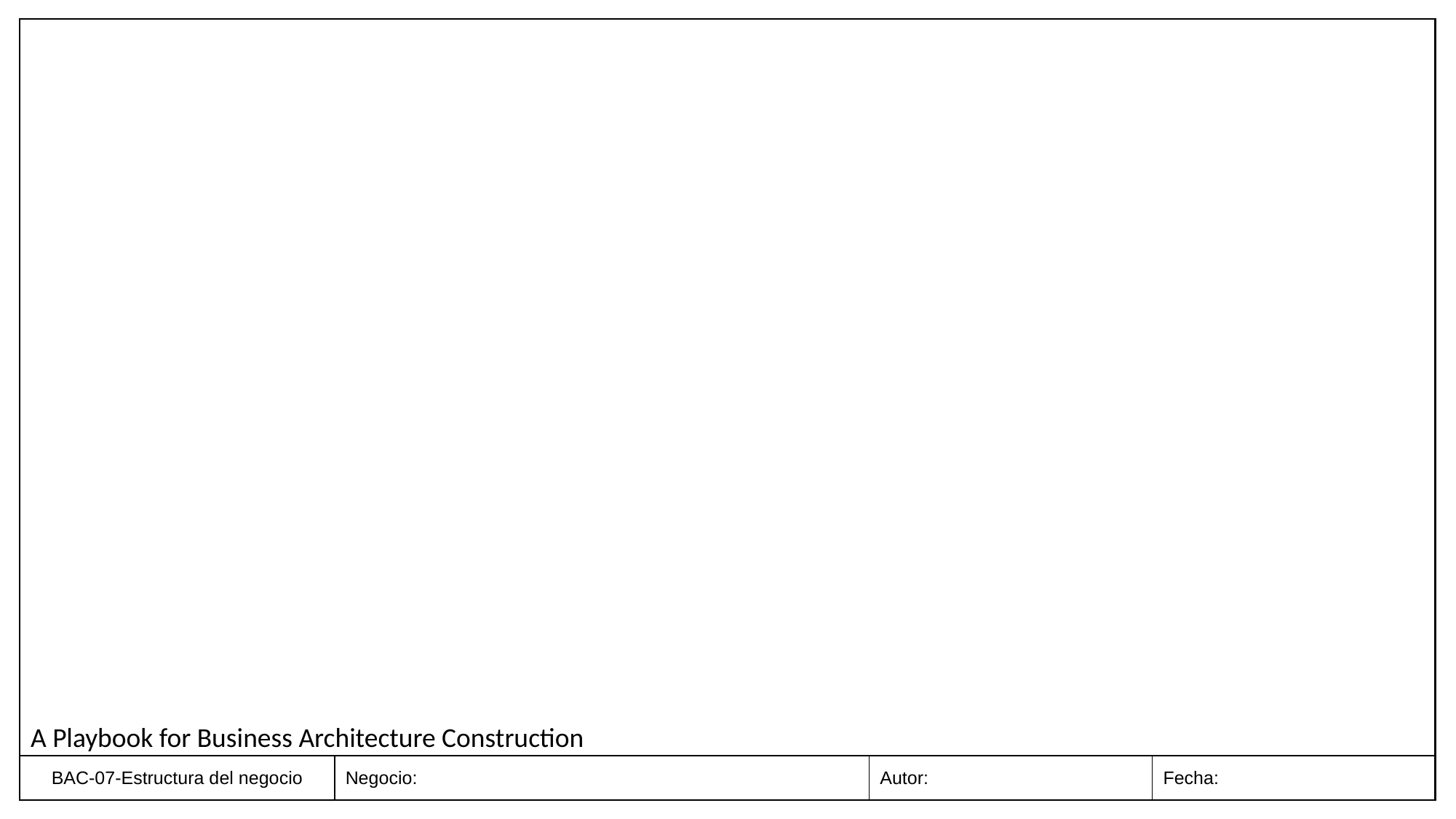

A Playbook for Business Architecture Construction
| BAC-07-Estructura del negocio | Negocio: | Autor: | Fecha: |
| --- | --- | --- | --- |